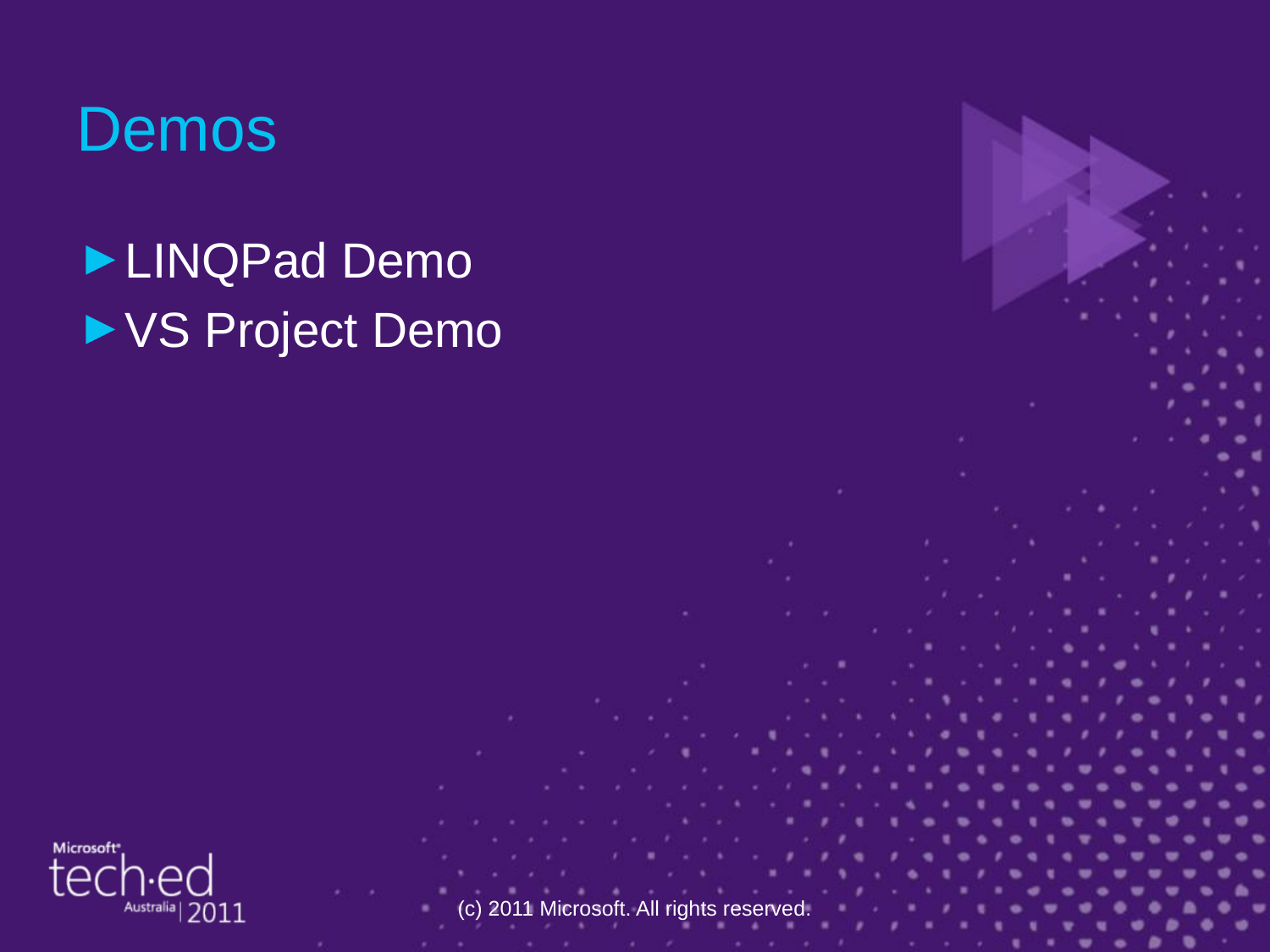

# Demos
LINQPad Demo
VS Project Demo
(c) 2011 Microsoft. All rights reserved.